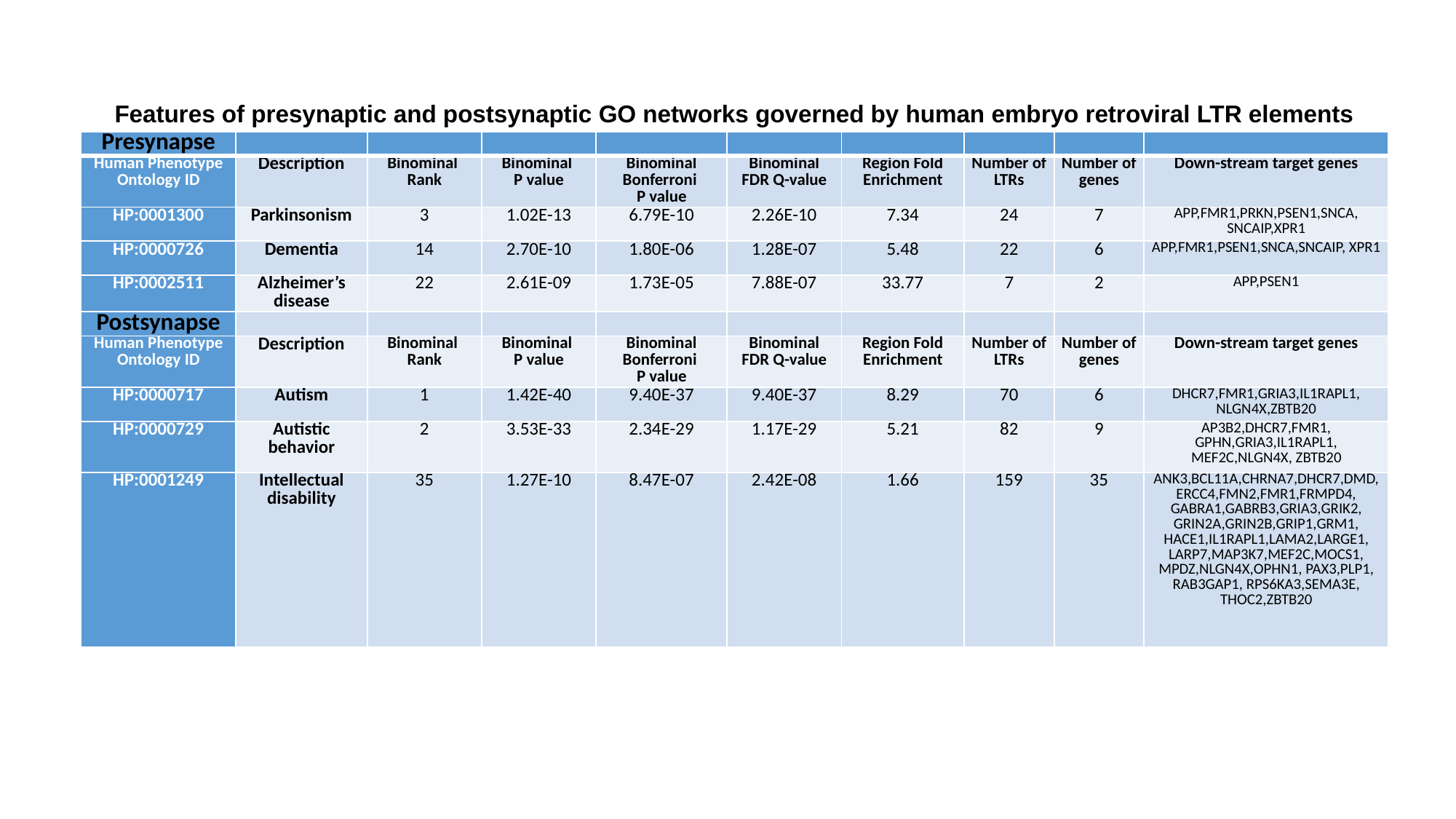

Features of presynaptic and postsynaptic GO networks governed by human embryo retroviral LTR elements
| Presynapse |  |  |  |  |  |  |  |  |  |
| --- | --- | --- | --- | --- | --- | --- | --- | --- | --- |
| Human Phenotype Ontology ID | Description | Binominal Rank | Binominal P value | Binominal Bonferroni P value | Binominal FDR Q-value | Region Fold Enrichment | Number of LTRs | Number of genes | Down-stream target genes |
| HP:0001300 | Parkinsonism | 3 | 1.02E-13 | 6.79E-10 | 2.26E-10 | 7.34 | 24 | 7 | APP,FMR1,PRKN,PSEN1,SNCA, SNCAIP,XPR1 |
| HP:0000726 | Dementia | 14 | 2.70E-10 | 1.80E-06 | 1.28E-07 | 5.48 | 22 | 6 | APP,FMR1,PSEN1,SNCA,SNCAIP, XPR1 |
| HP:0002511 | Alzheimer’s disease | 22 | 2.61E-09 | 1.73E-05 | 7.88E-07 | 33.77 | 7 | 2 | APP,PSEN1 |
| Postsynapse |  |  |  |  |  |  |  |  |  |
| Human Phenotype Ontology ID | Description | Binominal Rank | Binominal P value | Binominal Bonferroni P value | Binominal FDR Q-value | Region Fold Enrichment | Number of LTRs | Number of genes | Down-stream target genes |
| HP:0000717 | Autism | 1 | 1.42E-40 | 9.40E-37 | 9.40E-37 | 8.29 | 70 | 6 | DHCR7,FMR1,GRIA3,IL1RAPL1, NLGN4X,ZBTB20 |
| HP:0000729 | Autistic behavior | 2 | 3.53E-33 | 2.34E-29 | 1.17E-29 | 5.21 | 82 | 9 | AP3B2,DHCR7,FMR1, GPHN,GRIA3,IL1RAPL1, MEF2C,NLGN4X, ZBTB20 |
| HP:0001249 | Intellectual disability | 35 | 1.27E-10 | 8.47E-07 | 2.42E-08 | 1.66 | 159 | 35 | ANK3,BCL11A,CHRNA7,DHCR7,DMD,ERCC4,FMN2,FMR1,FRMPD4, GABRA1,GABRB3,GRIA3,GRIK2, GRIN2A,GRIN2B,GRIP1,GRM1, HACE1,IL1RAPL1,LAMA2,LARGE1, LARP7,MAP3K7,MEF2C,MOCS1, MPDZ,NLGN4X,OPHN1, PAX3,PLP1, RAB3GAP1, RPS6KA3,SEMA3E, THOC2,ZBTB20 |